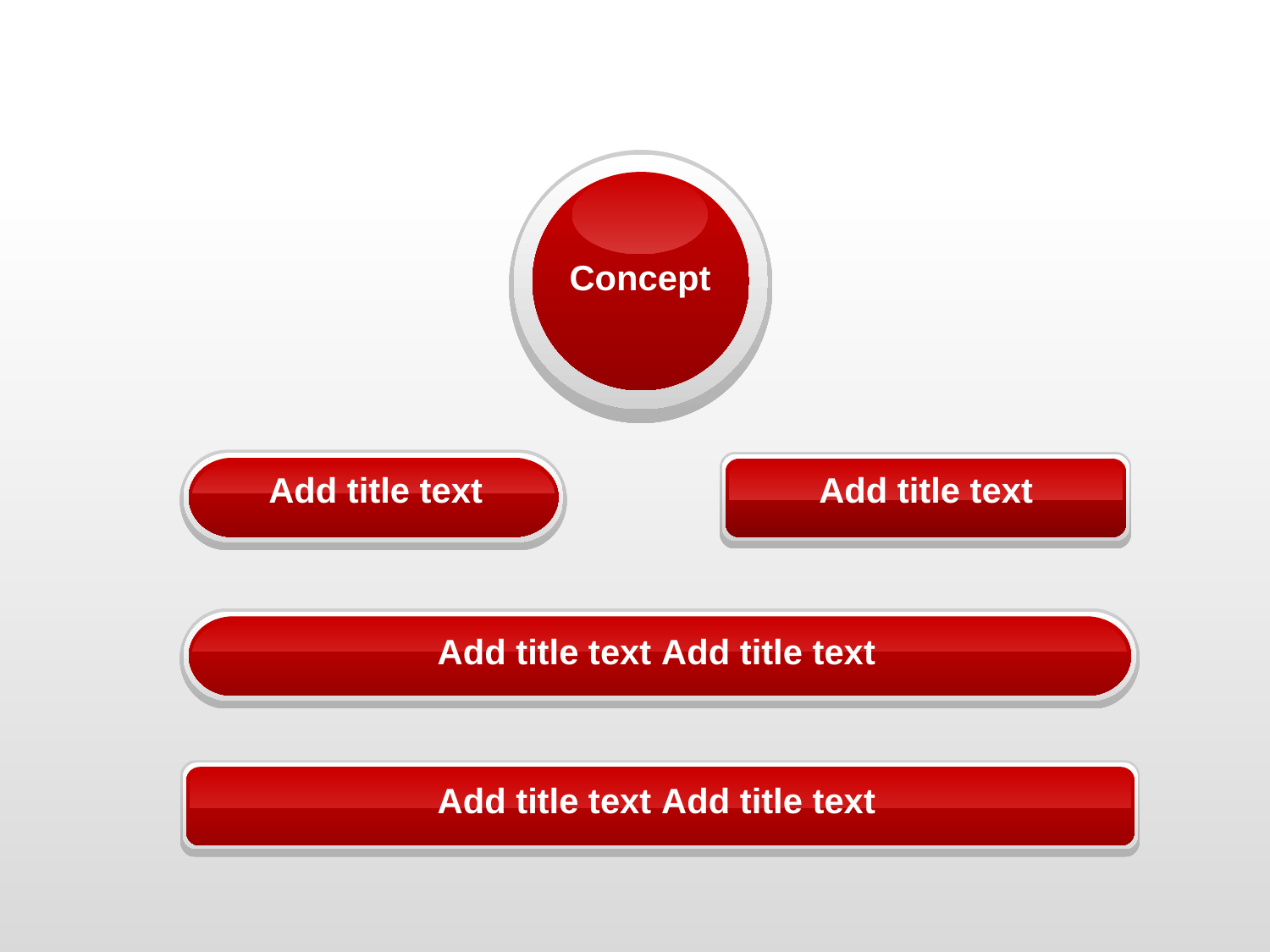

Concept
Add title text Add title text
Add title text
Add title text
Add title text Add title text